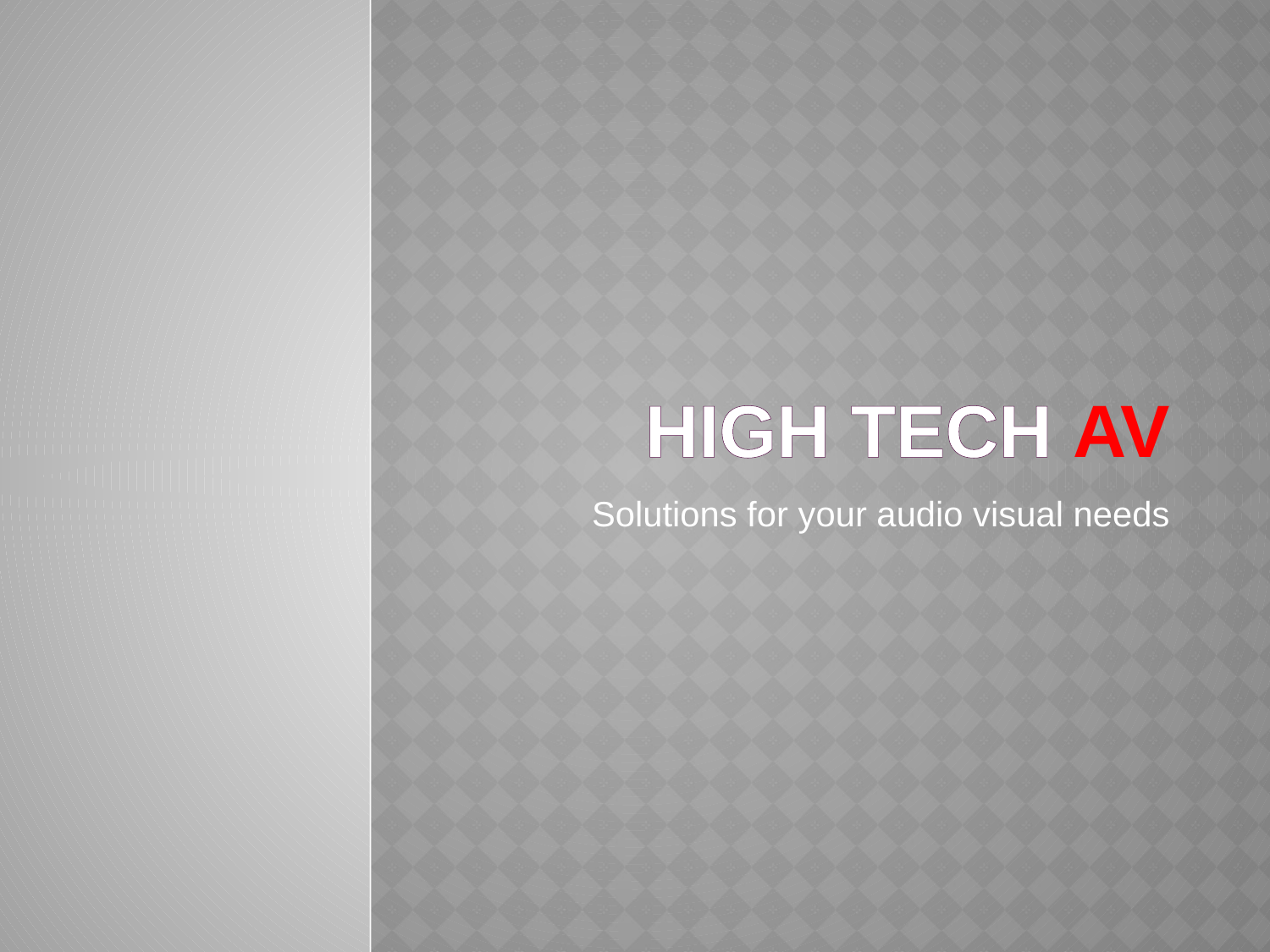

# HIGH TECH AV
Solutions for your audio visual needs